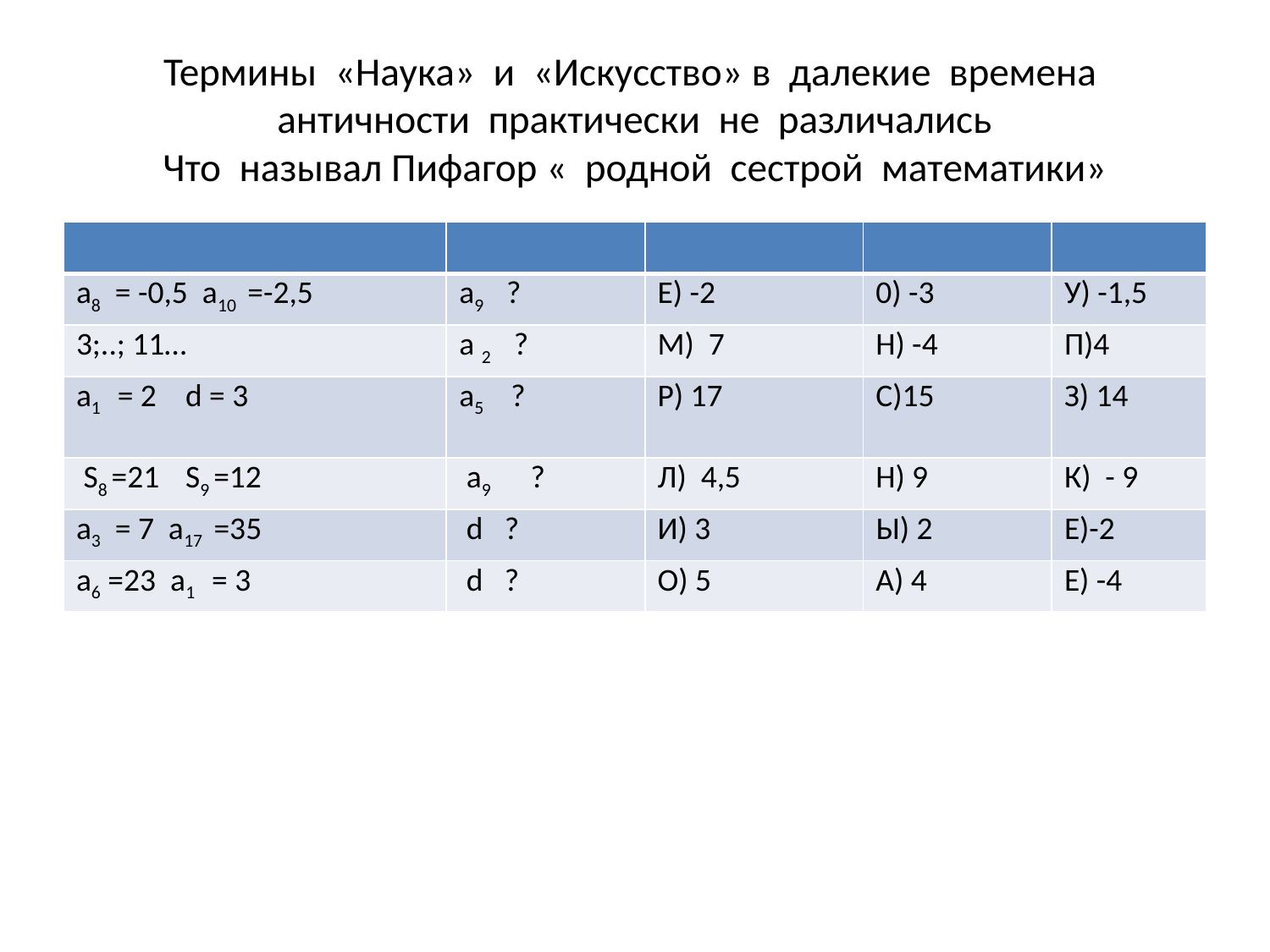

# Термины  «Наука»  и  «Искусство» в  далекие  времена  античности  практически  не  различались Что  называл Пифагор «  родной  сестрой  математики»
|  |  |  |  |  |
| --- | --- | --- | --- | --- |
| а8 = -0,5 а10 =-2,5 | а9 ? | Е) -2 | 0) -3 | У) -1,5 |
| 3;..; 11… | а 2 ? | М) 7 | Н) -4 | П)4 |
| а1 = 2 d = 3 | а5 ? | Р) 17 | С)15 | З) 14 |
| S8 =21 S9 =12 | а9 ? | Л) 4,5 | Н) 9 | К) - 9 |
| а3 = 7 а17 =35 | d ? | И) 3 | Ы) 2 | Е)-2 |
| а6 =23 а1 = 3 | d ? | О) 5 | А) 4 | Е) -4 |